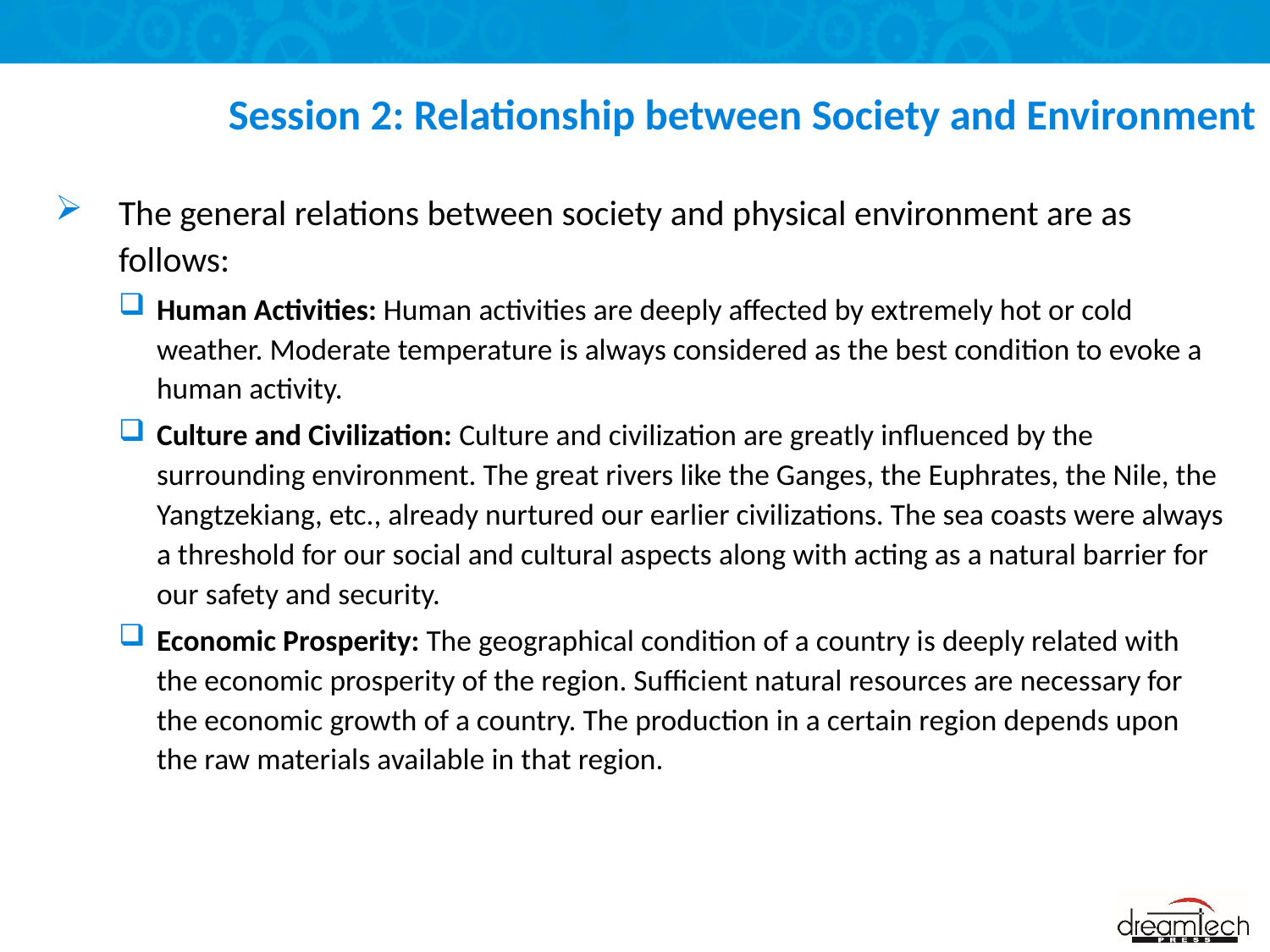

# Session 2: Relationship between Society and Environment
The general relations between society and physical environment are as follows:
Human Activities: Human activities are deeply affected by extremely hot or cold weather. Moderate temperature is always considered as the best condition to evoke a human activity.
Culture and Civilization: Culture and civilization are greatly influenced by the surrounding environment. The great rivers like the Ganges, the Euphrates, the Nile, the Yangtzekiang, etc., already nurtured our earlier civilizations. The sea coasts were always a threshold for our social and cultural aspects along with acting as a natural barrier for our safety and security.
Economic Prosperity: The geographical condition of a country is deeply related with the economic prosperity of the region. Sufficient natural resources are necessary for the economic growth of a country. The production in a certain region depends upon the raw materials available in that region.